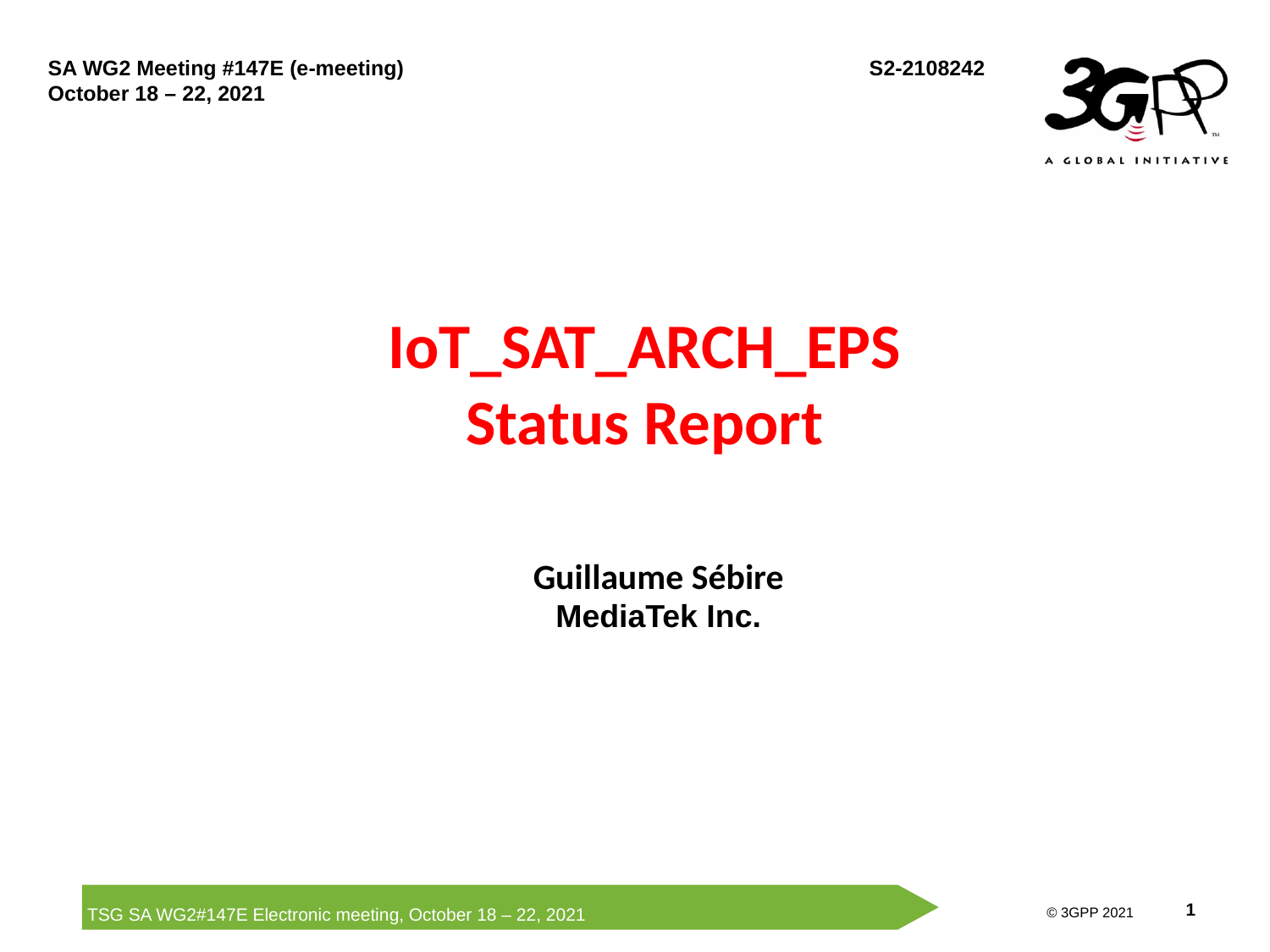

SA WG2 Meeting #147E (e-meeting)	S2-2108242
October 18 – 22, 2021
# IoT_SAT_ARCH_EPS Status Report
Guillaume Sébire
MediaTek Inc.